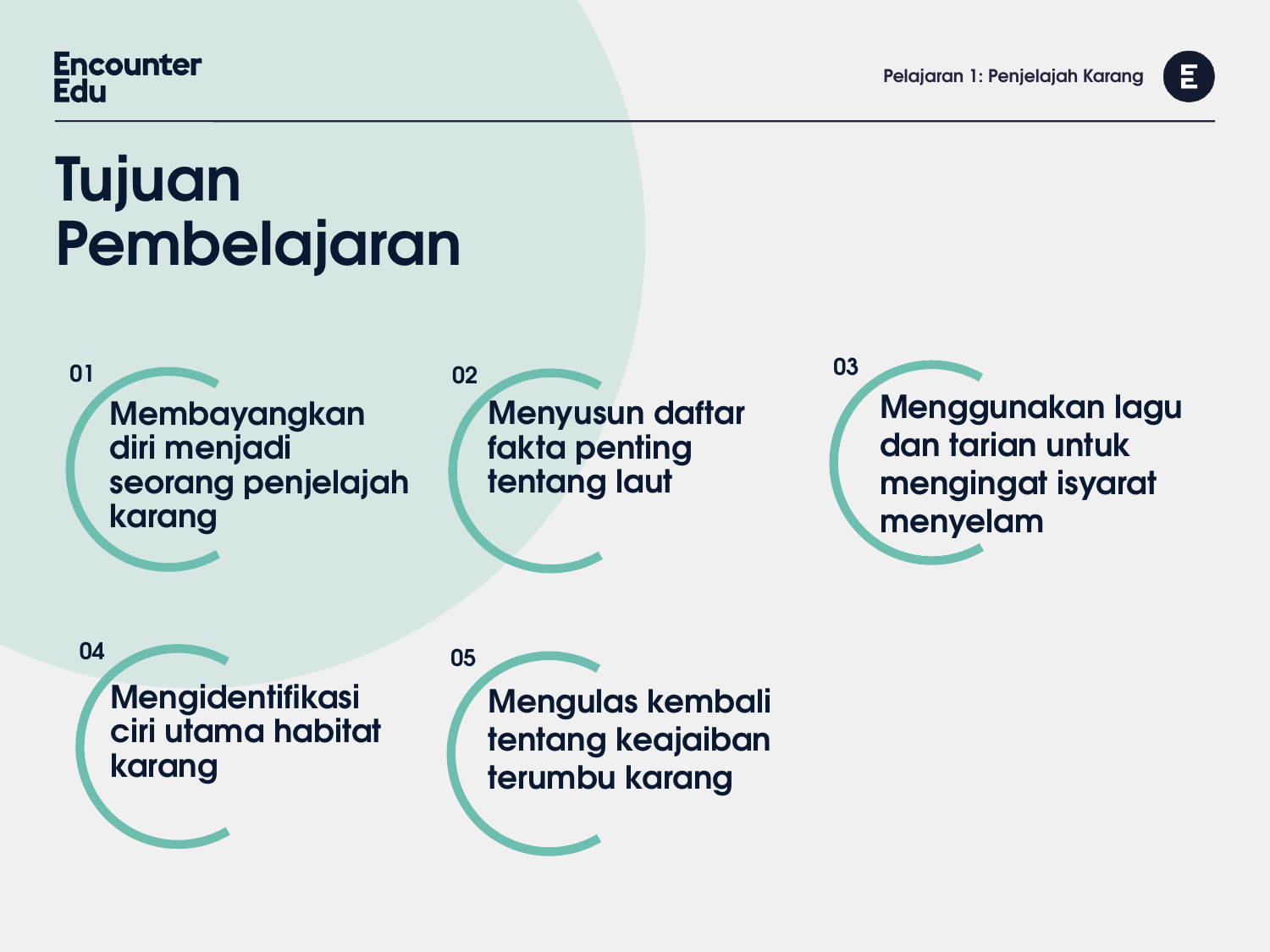

# Pelajaran 1: Penjelajah Karang
Tujuan Pembelajaran
Menggunakan lagu dan tarian untuk mengingat isyarat menyelam
Menyusun daftar fakta penting tentang laut

Membayangkan diri menjadi seorang penjelajah karang

Mengulas kembali tentang keajaiban terumbu karang
Mengidentifikasi ciri utama habitat karang